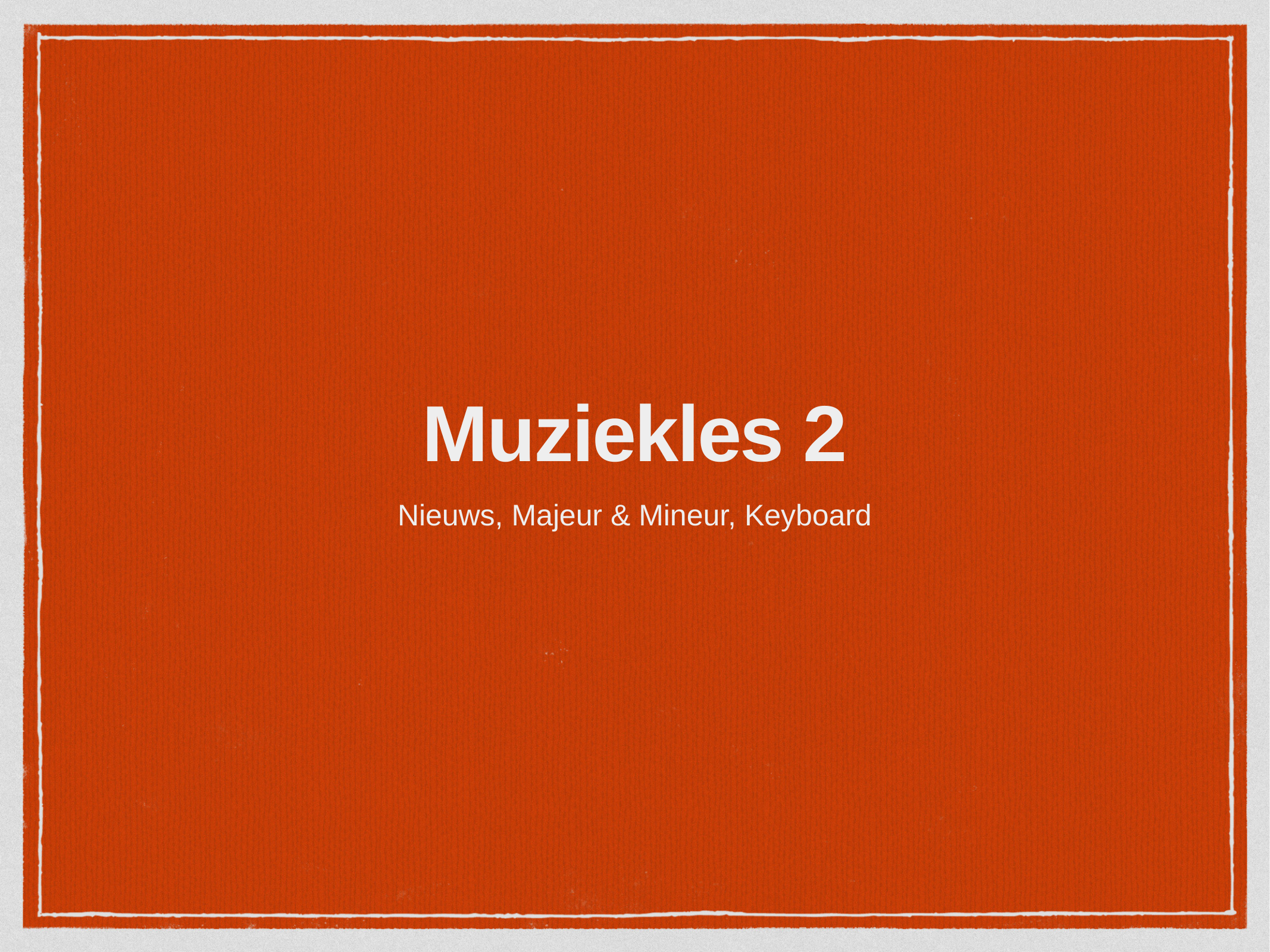

# Muziekles 2
Nieuws, Majeur & Mineur, Keyboard